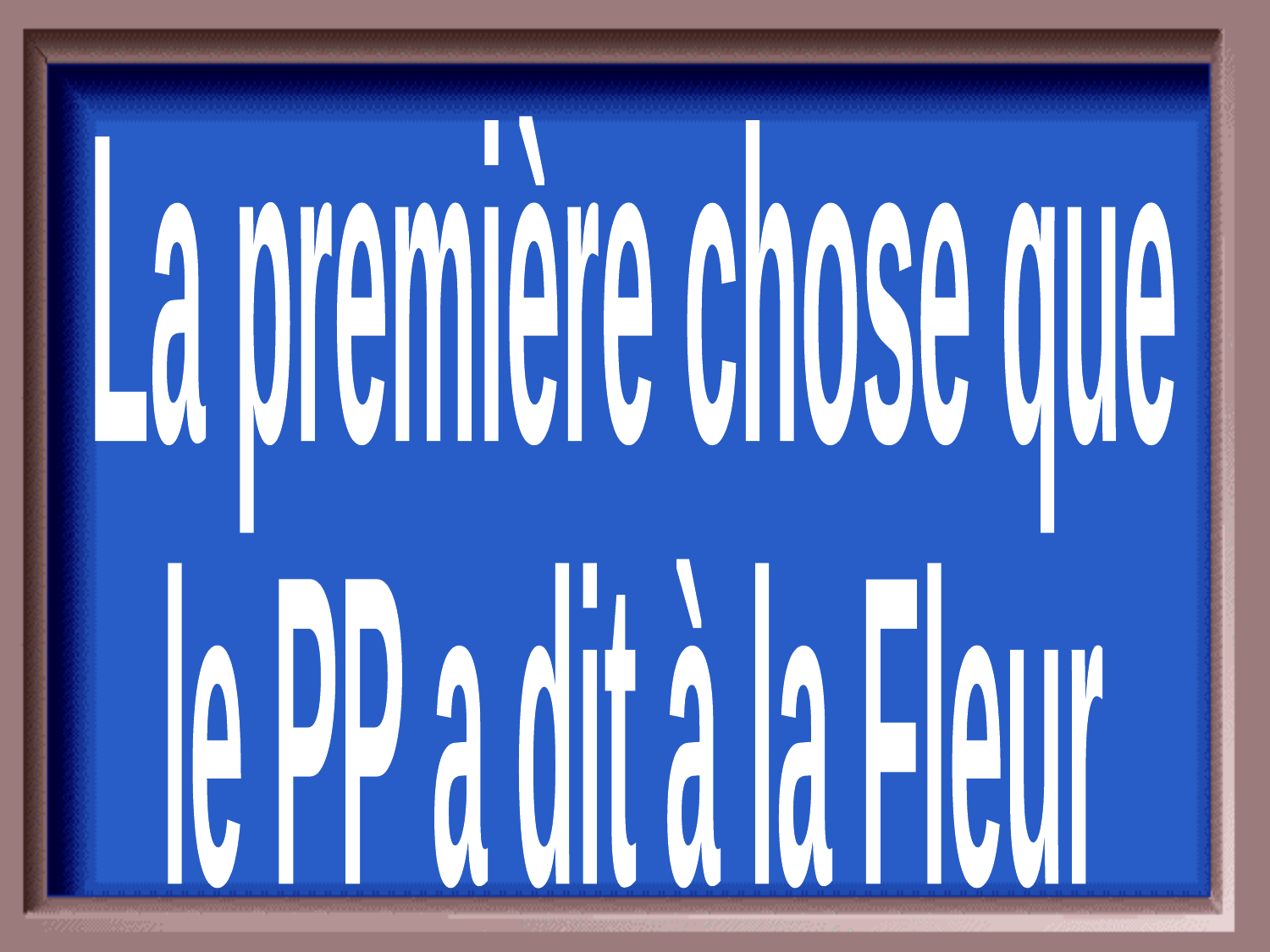

La première chose que
le PP a dit à la Fleur